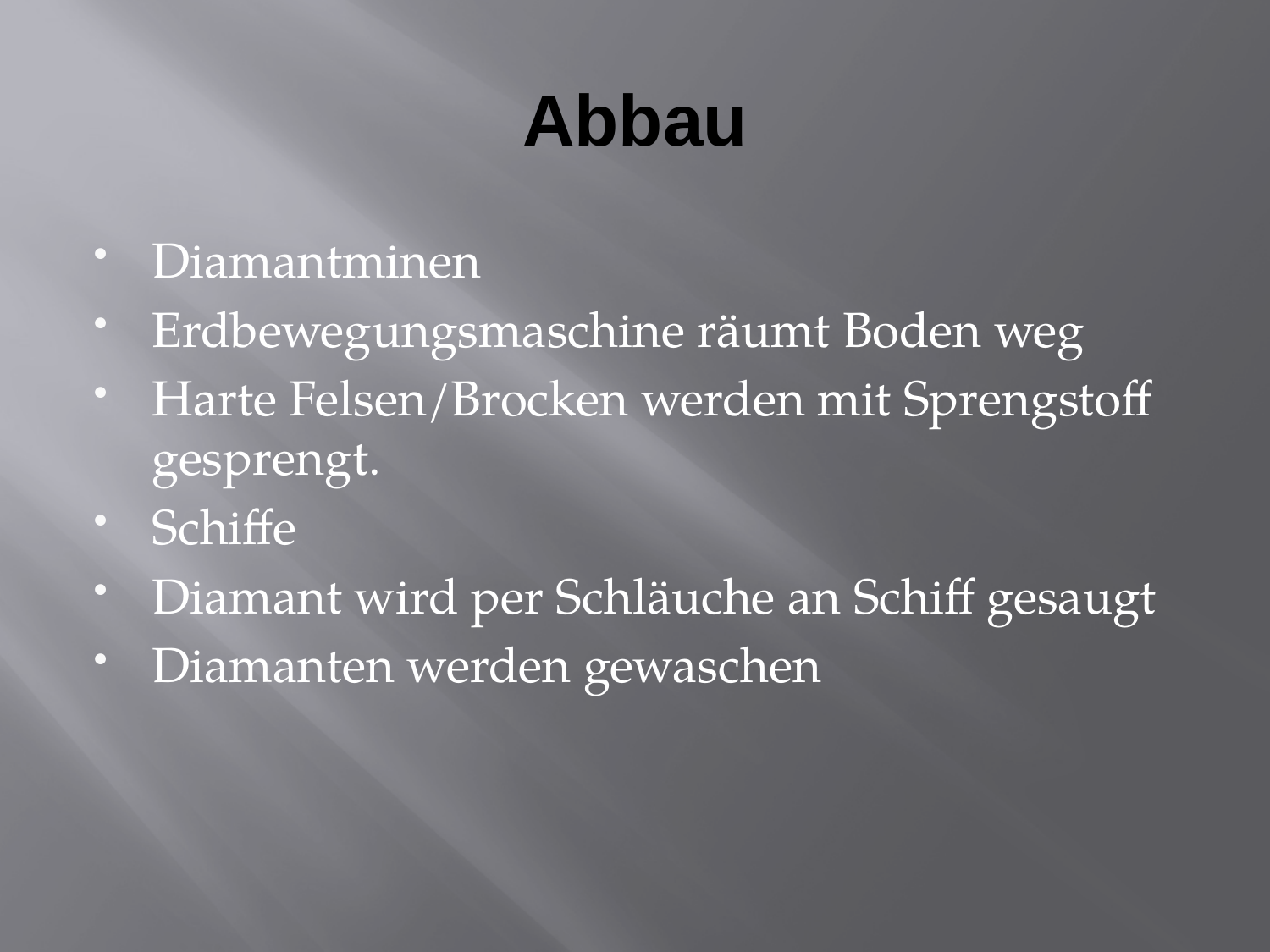

# Abbau
Diamantminen
Erdbewegungsmaschine räumt Boden weg
Harte Felsen/Brocken werden mit Sprengstoff gesprengt.
Schiffe
Diamant wird per Schläuche an Schiff gesaugt
Diamanten werden gewaschen